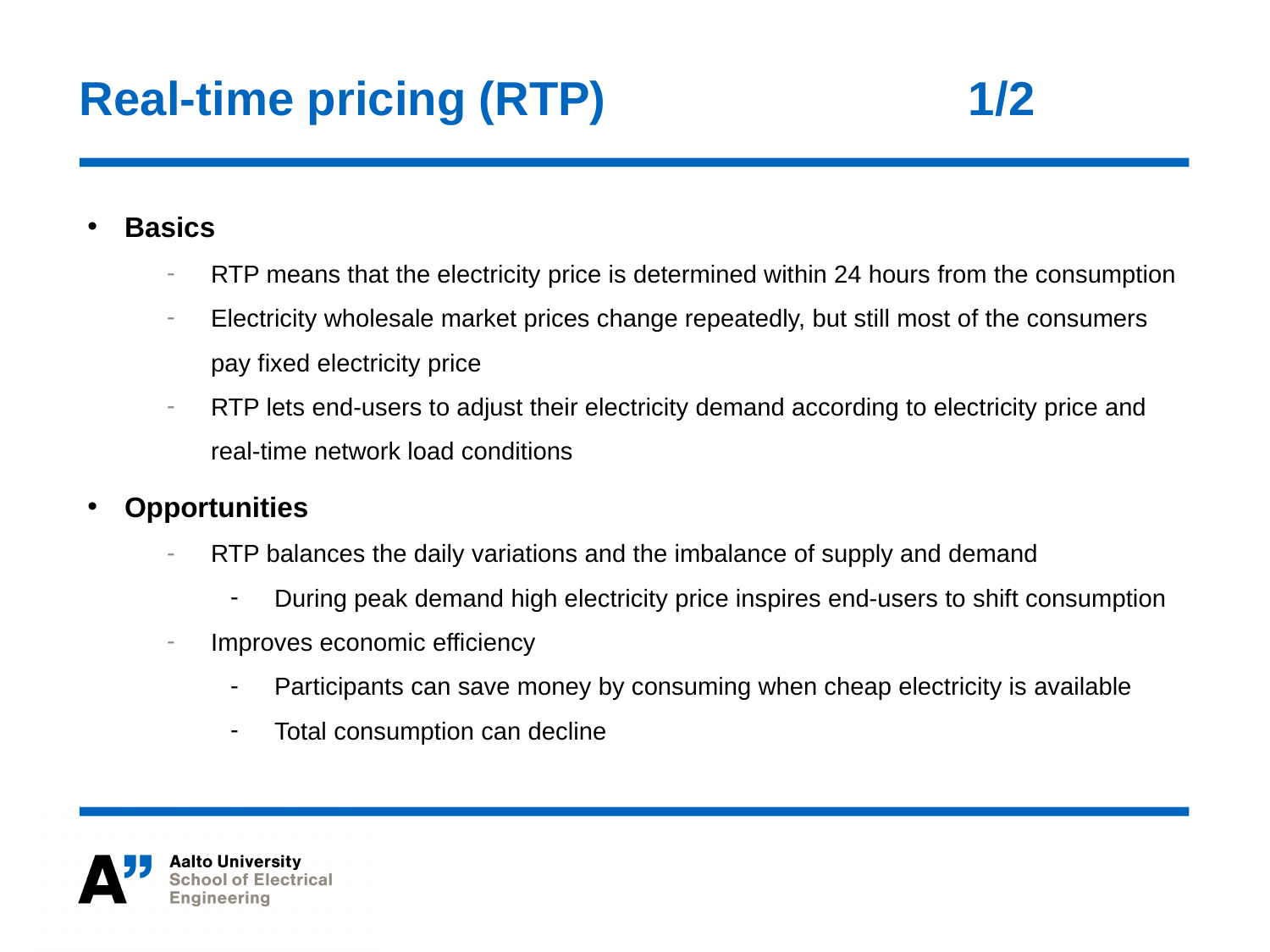

# Real-time pricing (RTP)			1/2
Basics
RTP means that the electricity price is determined within 24 hours from the consumption
Electricity wholesale market prices change repeatedly, but still most of the consumers pay fixed electricity price
RTP lets end-users to adjust their electricity demand according to electricity price and real-time network load conditions
Opportunities
RTP balances the daily variations and the imbalance of supply and demand
During peak demand high electricity price inspires end-users to shift consumption
Improves economic efficiency
Participants can save money by consuming when cheap electricity is available
Total consumption can decline